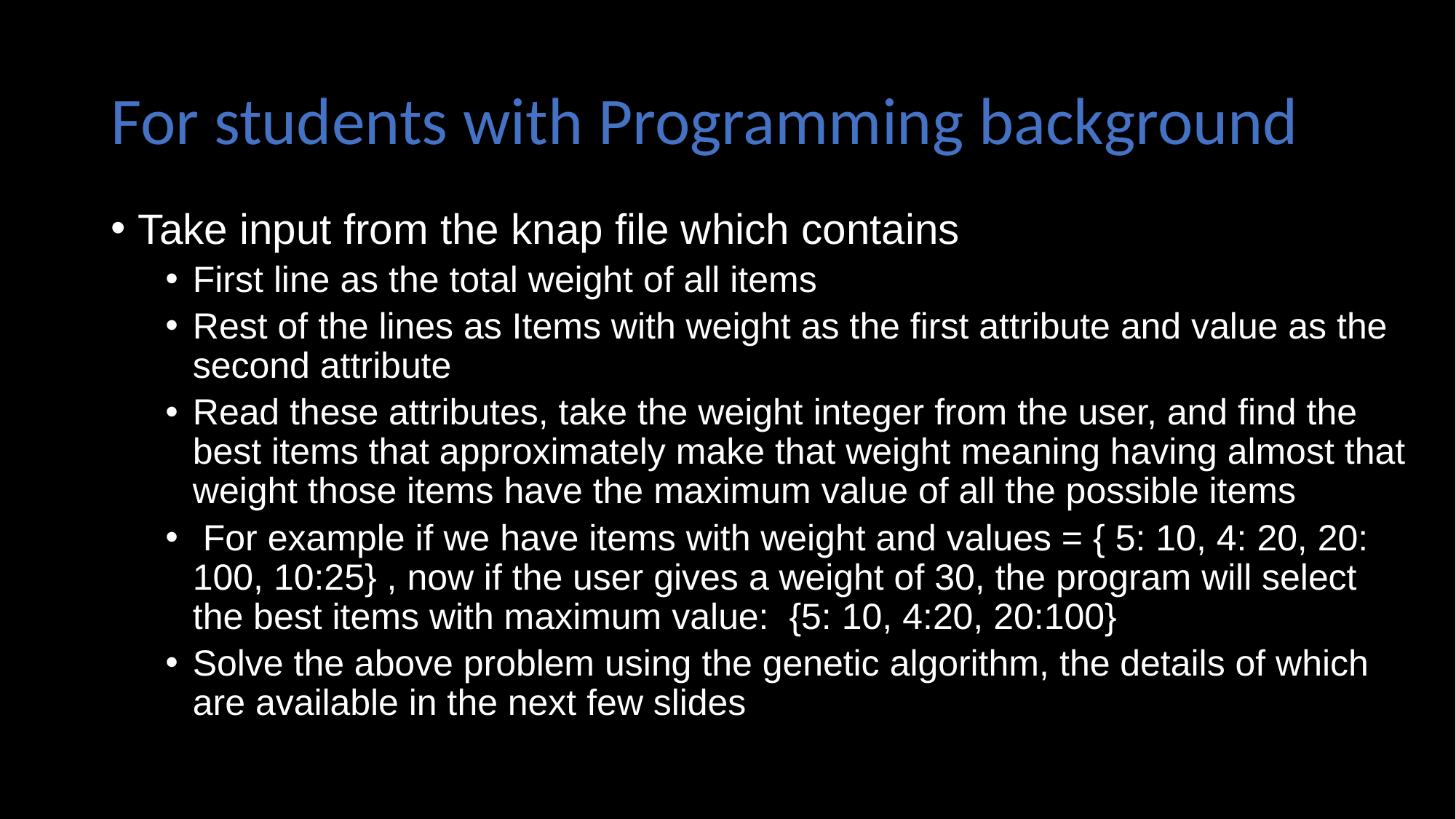

# For students with Programming background
Take input from the knap file which contains
First line as the total weight of all items
Rest of the lines as Items with weight as the first attribute and value as the second attribute
Read these attributes, take the weight integer from the user, and find the best items that approximately make that weight meaning having almost that weight those items have the maximum value of all the possible items
 For example if we have items with weight and values = { 5: 10, 4: 20, 20: 100, 10:25} , now if the user gives a weight of 30, the program will select the best items with maximum value:  {5: 10, 4:20, 20:100}
Solve the above problem using the genetic algorithm, the details of which are available in the next few slides